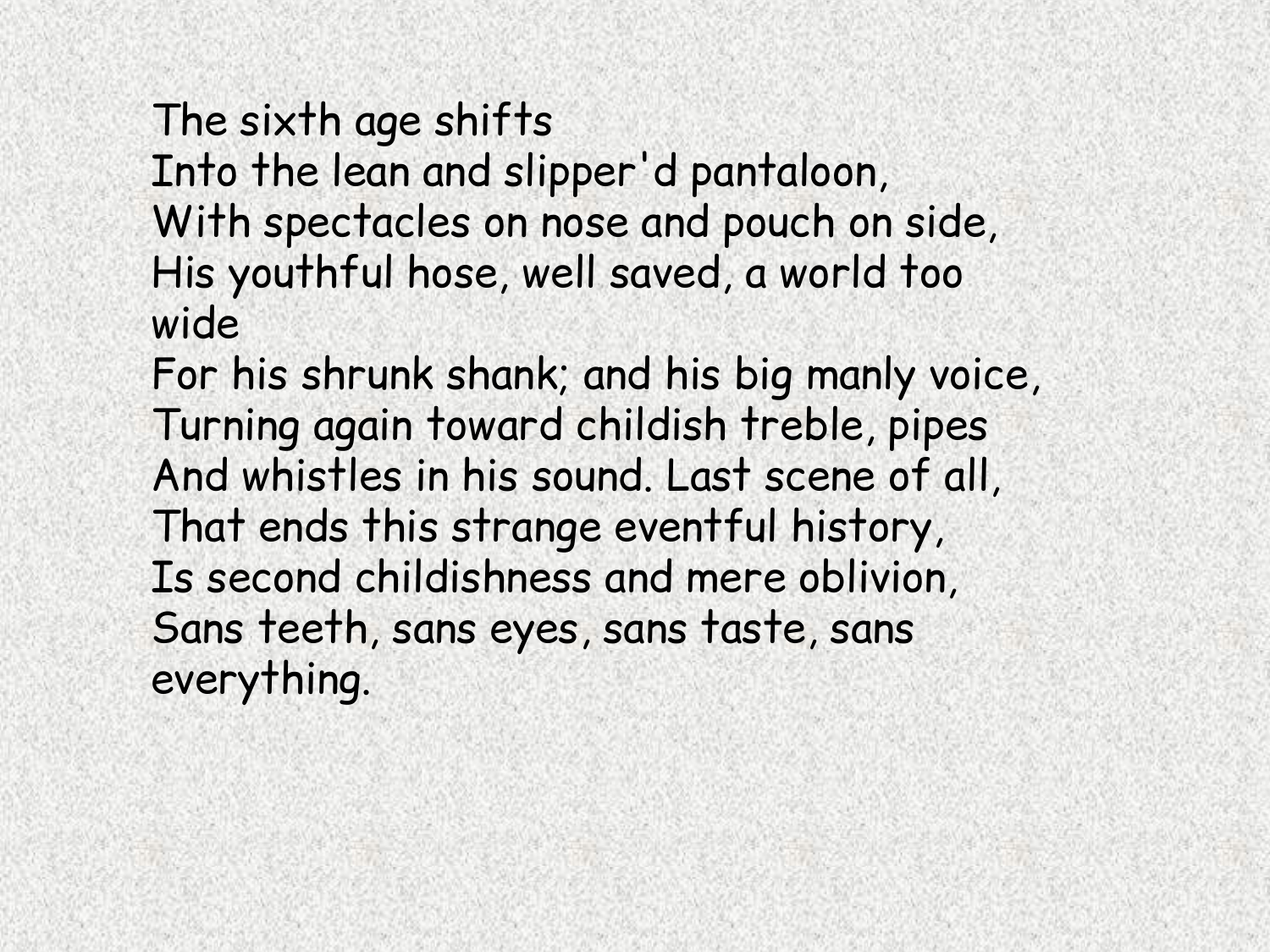

The sixth age shifts
Into the lean and slipper'd pantaloon,
With spectacles on nose and pouch on side,
His youthful hose, well saved, a world too wide
For his shrunk shank; and his big manly voice,
Turning again toward childish treble, pipes
And whistles in his sound. Last scene of all,
That ends this strange eventful history,
Is second childishness and mere oblivion,
Sans teeth, sans eyes, sans taste, sans everything.